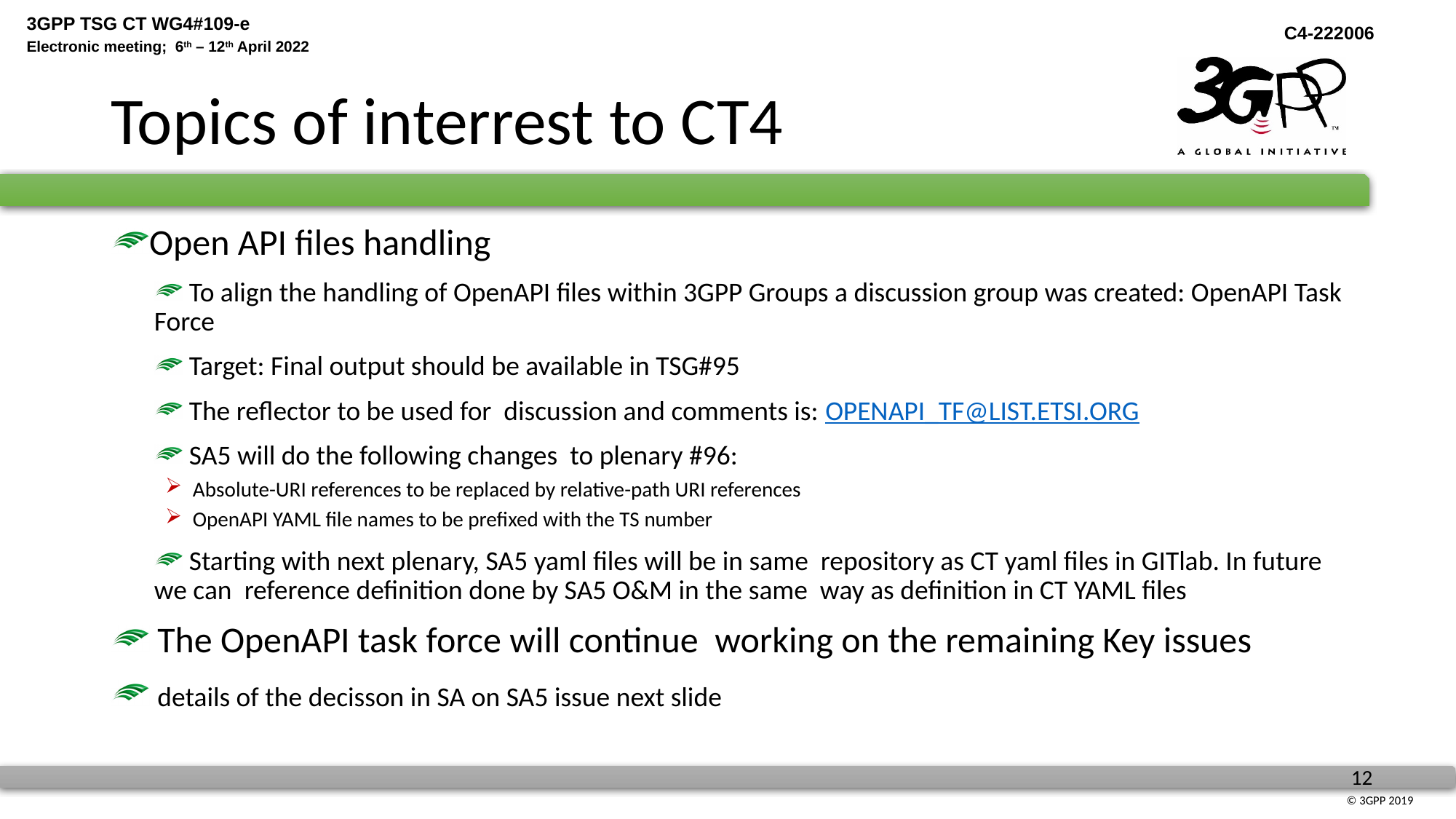

# Topics of interrest to CT4
Open API files handling
 To align the handling of OpenAPI files within 3GPP Groups a discussion group was created: OpenAPI Task Force
 Target: Final output should be available in TSG#95
 The reflector to be used for  discussion and comments is: OPENAPI_TF@LIST.ETSI.ORG
 SA5 will do the following changes  to plenary #96:
Absolute-URI references to be replaced by relative-path URI references
OpenAPI YAML file names to be prefixed with the TS number
 Starting with next plenary, SA5 yaml files will be in same  repository as CT yaml files in GITlab. In future we can  reference definition done by SA5 O&M in the same  way as definition in CT YAML files
 The OpenAPI task force will continue  working on the remaining Key issues
 details of the decisson in SA on SA5 issue next slide